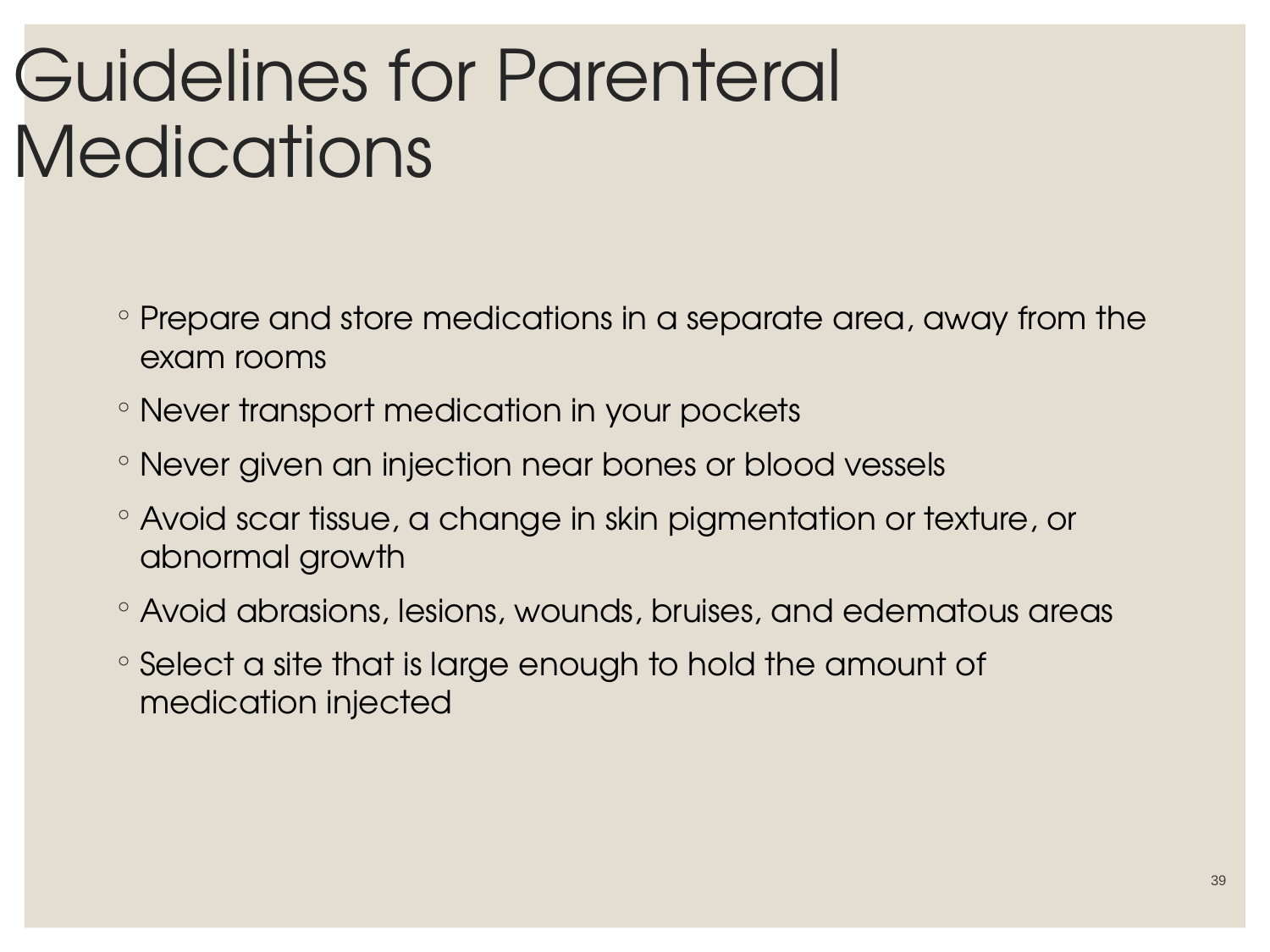

# Guidelines for Parenteral Medications
Prepare and store medications in a separate area, away from the exam rooms
Never transport medication in your pockets
Never given an injection near bones or blood vessels
Avoid scar tissue, a change in skin pigmentation or texture, or abnormal growth
Avoid abrasions, lesions, wounds, bruises, and edematous areas
Select a site that is large enough to hold the amount of medication injected
 39